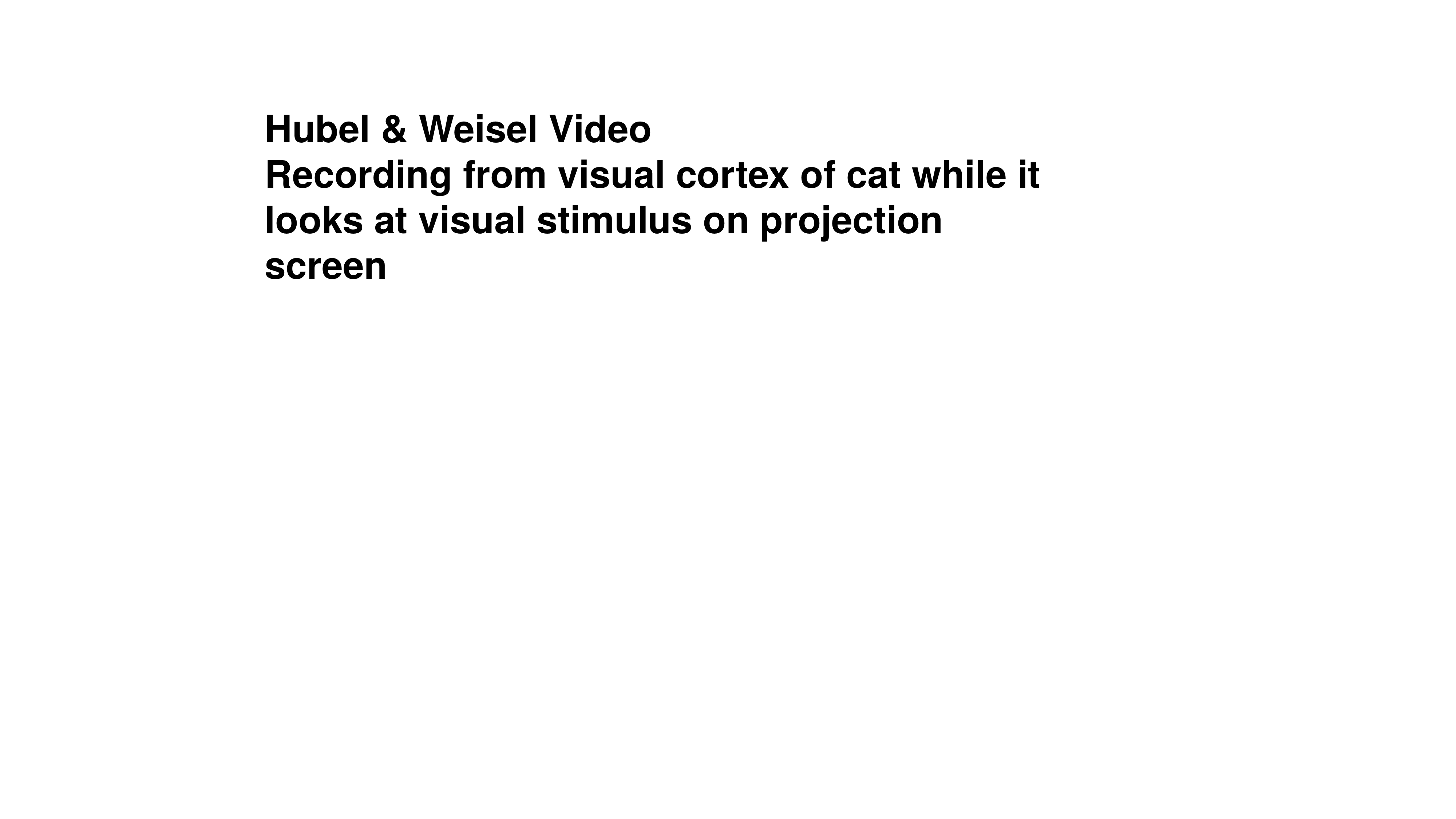

Hubel & Weisel Video
Recording from visual cortex of cat while it looks at visual stimulus on projection screen